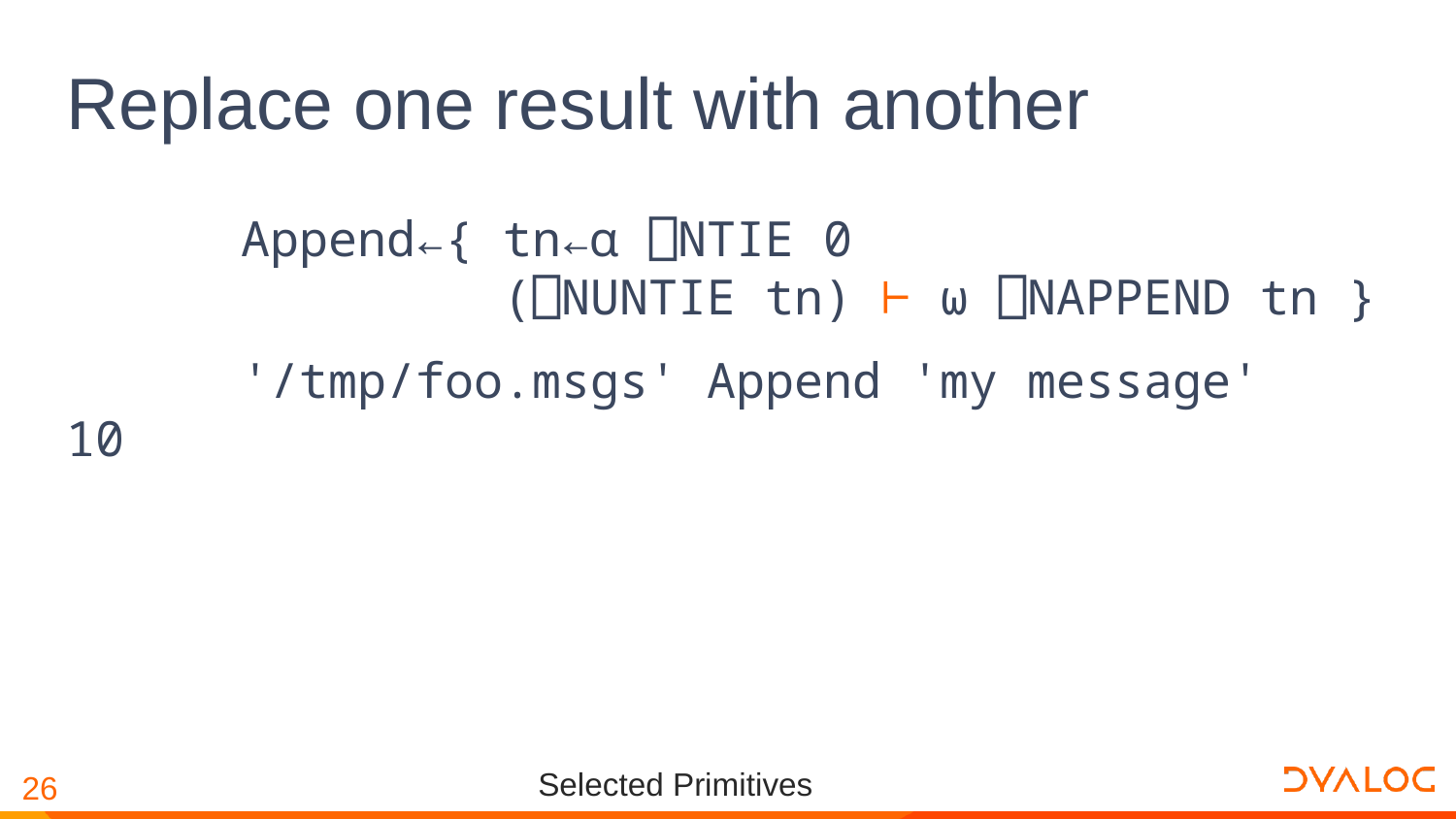

# Replace one result with another
      Append←{ tn←⍺ ⎕NTIE 0
               (⎕NUNTIE tn) ⊢ ⍵ ⎕NAPPEND tn }
      '/tmp/foo.msgs' Append 'my message'
10